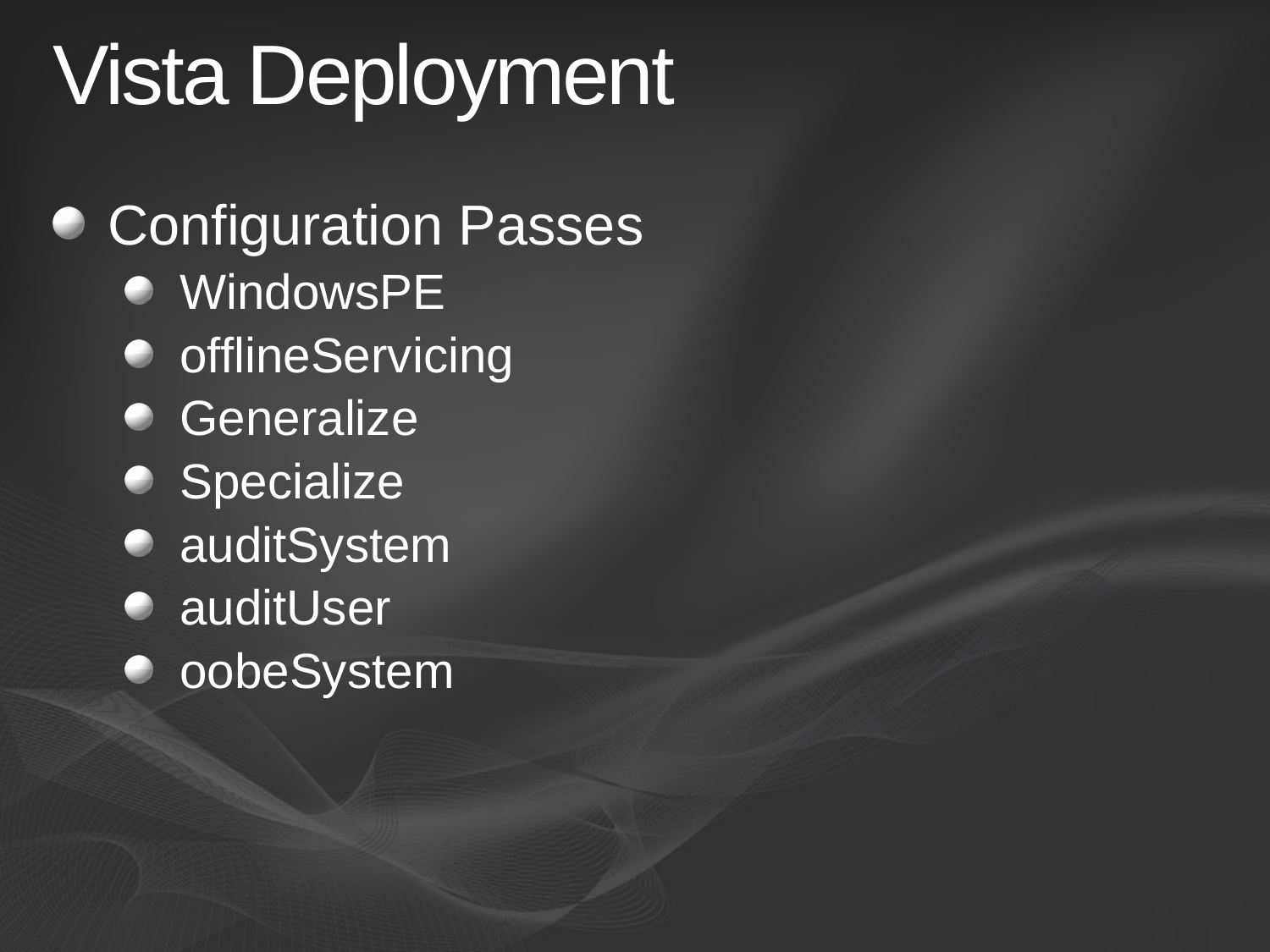

# Vista Deployment
Configuration Passes
WindowsPE
offlineServicing
Generalize
Specialize
auditSystem
auditUser
oobeSystem